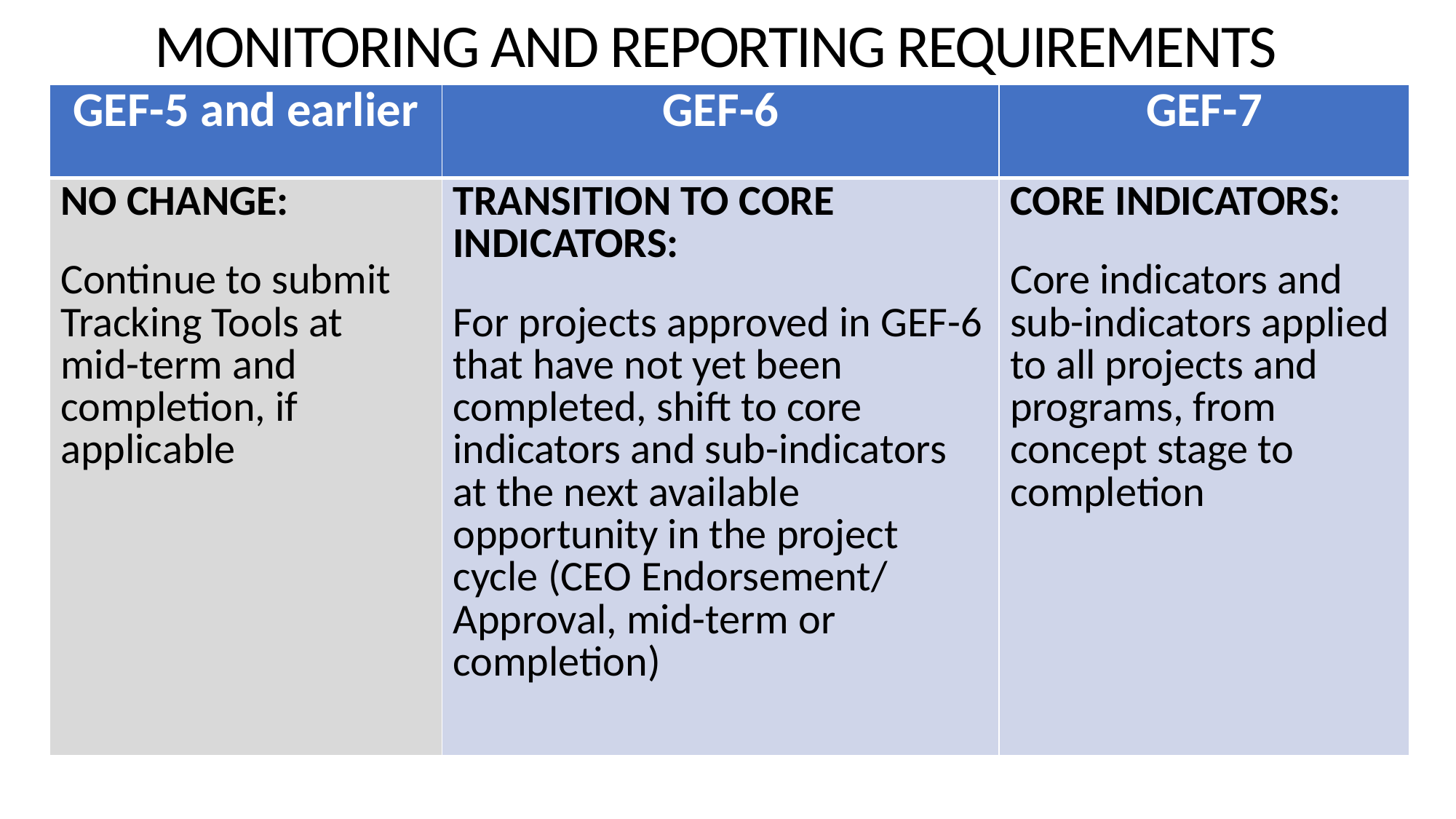

MONITORING AND REPORTING REQUIREMENTS
| GEF-5 and earlier | GEF-6 | GEF-7 |
| --- | --- | --- |
| NO CHANGE: Continue to submit Tracking Tools at mid-term and completion, if applicable | TRANSITION TO CORE INDICATORS: For projects approved in GEF-6 that have not yet been completed, shift to core indicators and sub-indicators at the next available opportunity in the project cycle (CEO Endorsement/ Approval, mid-term or completion) | CORE INDICATORS: Core indicators and sub-indicators applied to all projects and programs, from concept stage to completion |